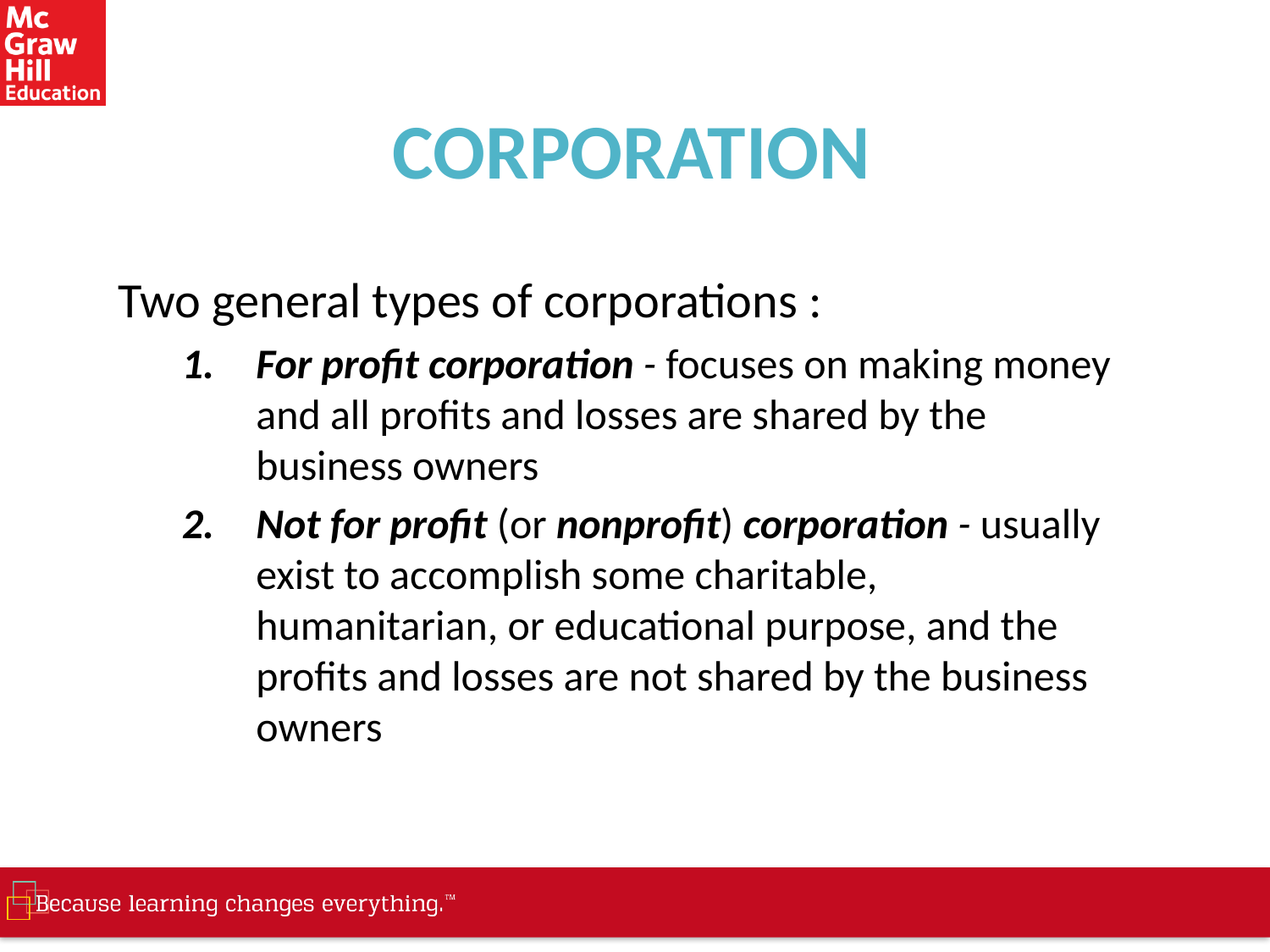

# CORPORATION
Two general types of corporations :
For profit corporation - focuses on making money and all profits and losses are shared by the business owners
Not for profit (or nonprofit) corporation - usually exist to accomplish some charitable, humanitarian, or educational purpose, and the profits and losses are not shared by the business owners